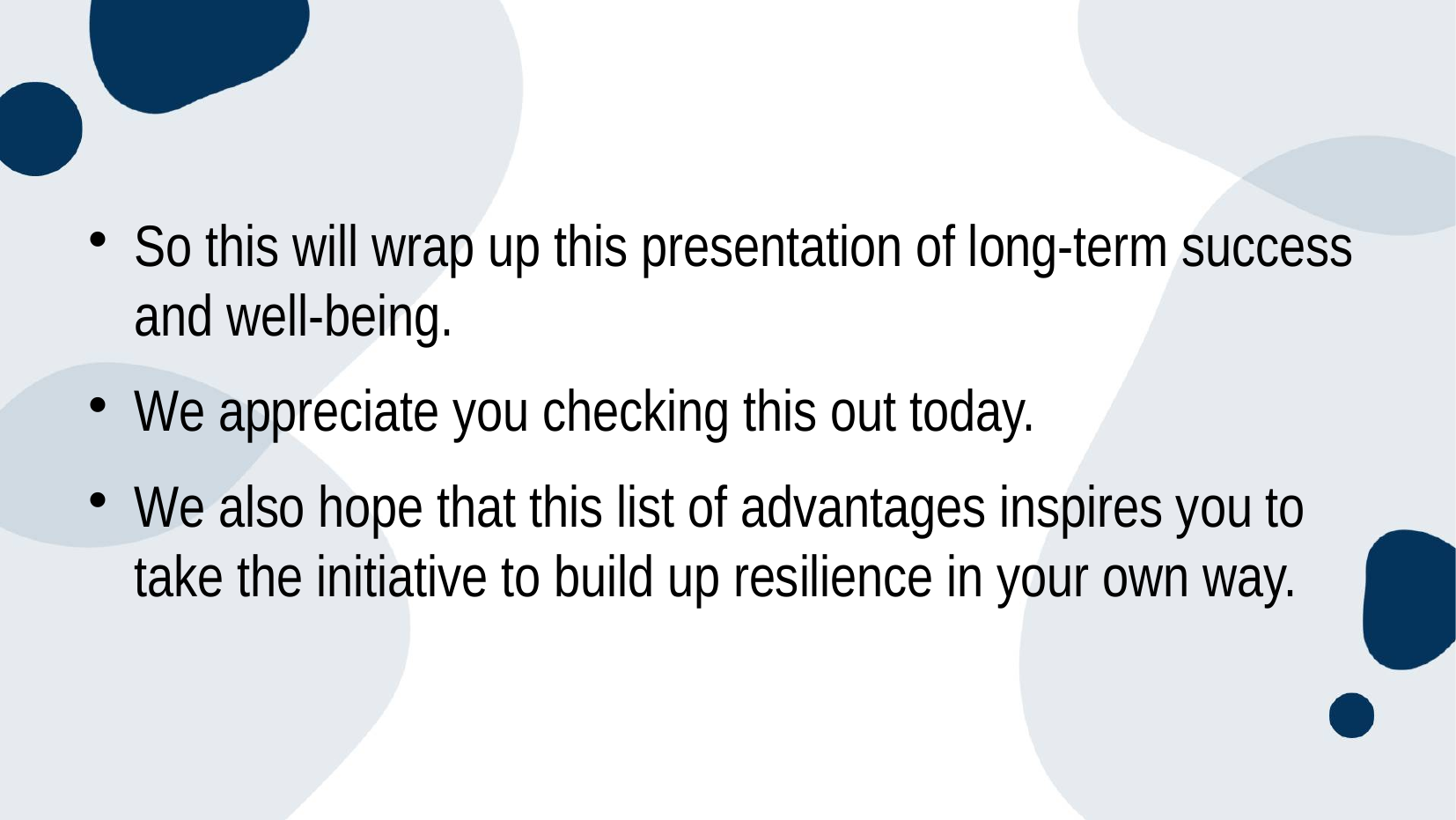

#
So this will wrap up this presentation of long-term success and well-being.
We appreciate you checking this out today.
We also hope that this list of advantages inspires you to take the initiative to build up resilience in your own way.